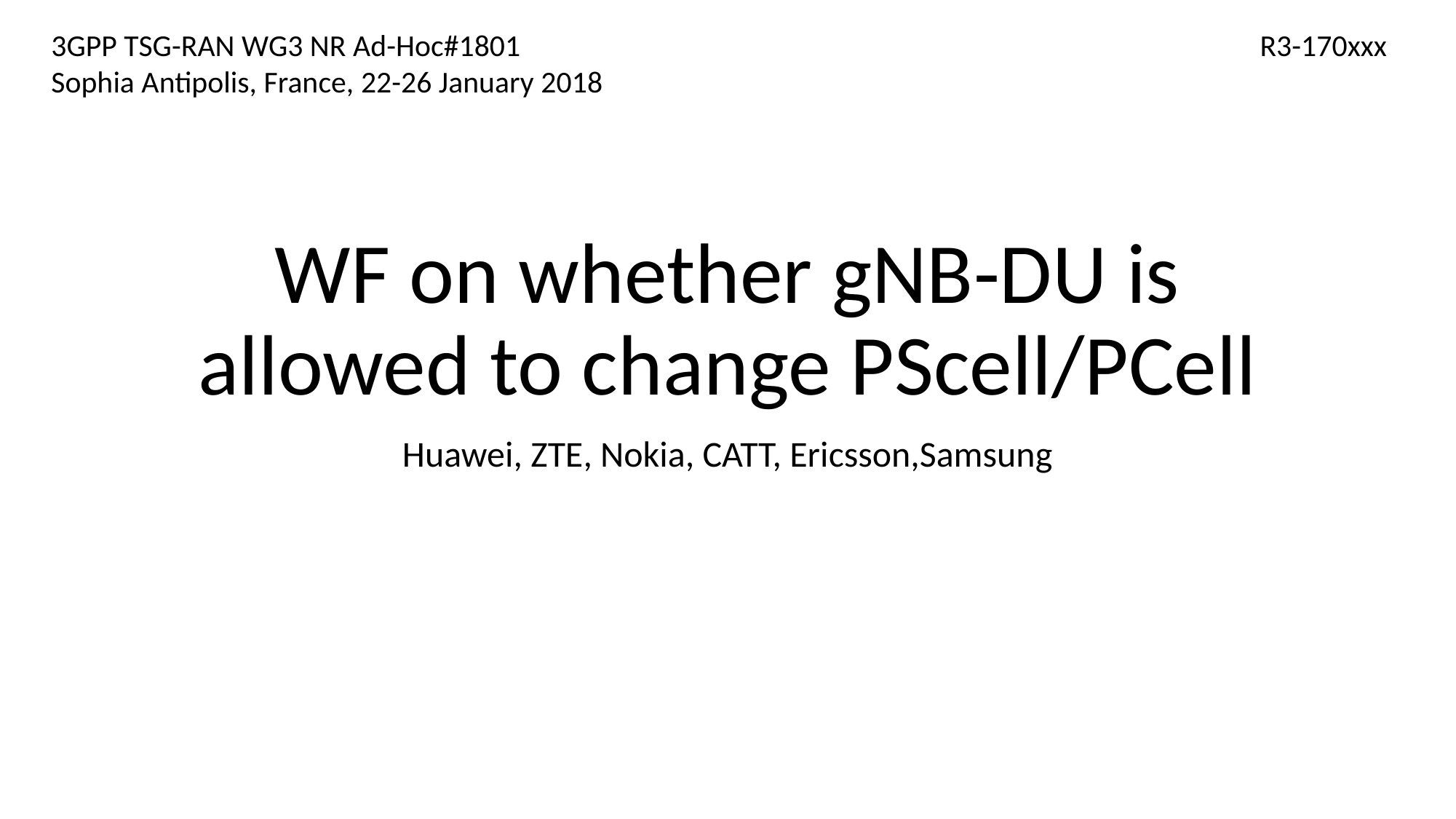

3GPP TSG-RAN WG3 NR Ad-Hoc#1801						                 R3-170xxx
Sophia Antipolis, France, 22-26 January 2018
# WF on whether gNB-DU is allowed to change PScell/PCell
Huawei, ZTE, Nokia, CATT, Ericsson,Samsung